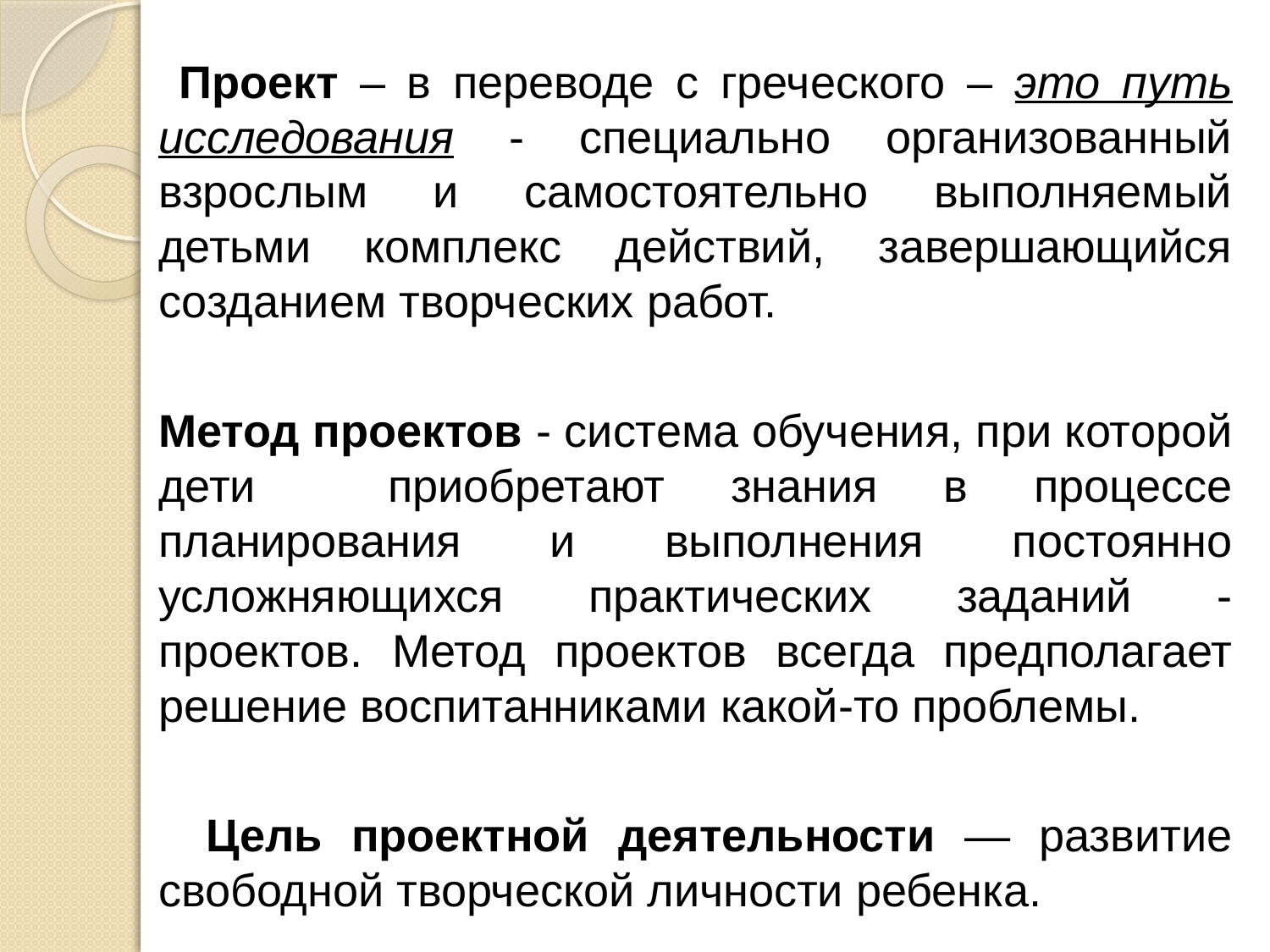

Проект – в переводе с греческого – это путь исследования - специально организованный взрослым и самостоятельно выполняемый детьми комплекс действий, завершающийся созданием творческих работ.

   Метод проектов - система обучения, при которой дети  приобретают знания в процессе планирования и выполнения постоянно усложняющихся практических заданий - проектов. Метод проектов всегда предполагает решение воспитанниками какой-то проблемы.

   Цель проектной деятельности — развитие свободной творческой личности ребенка.